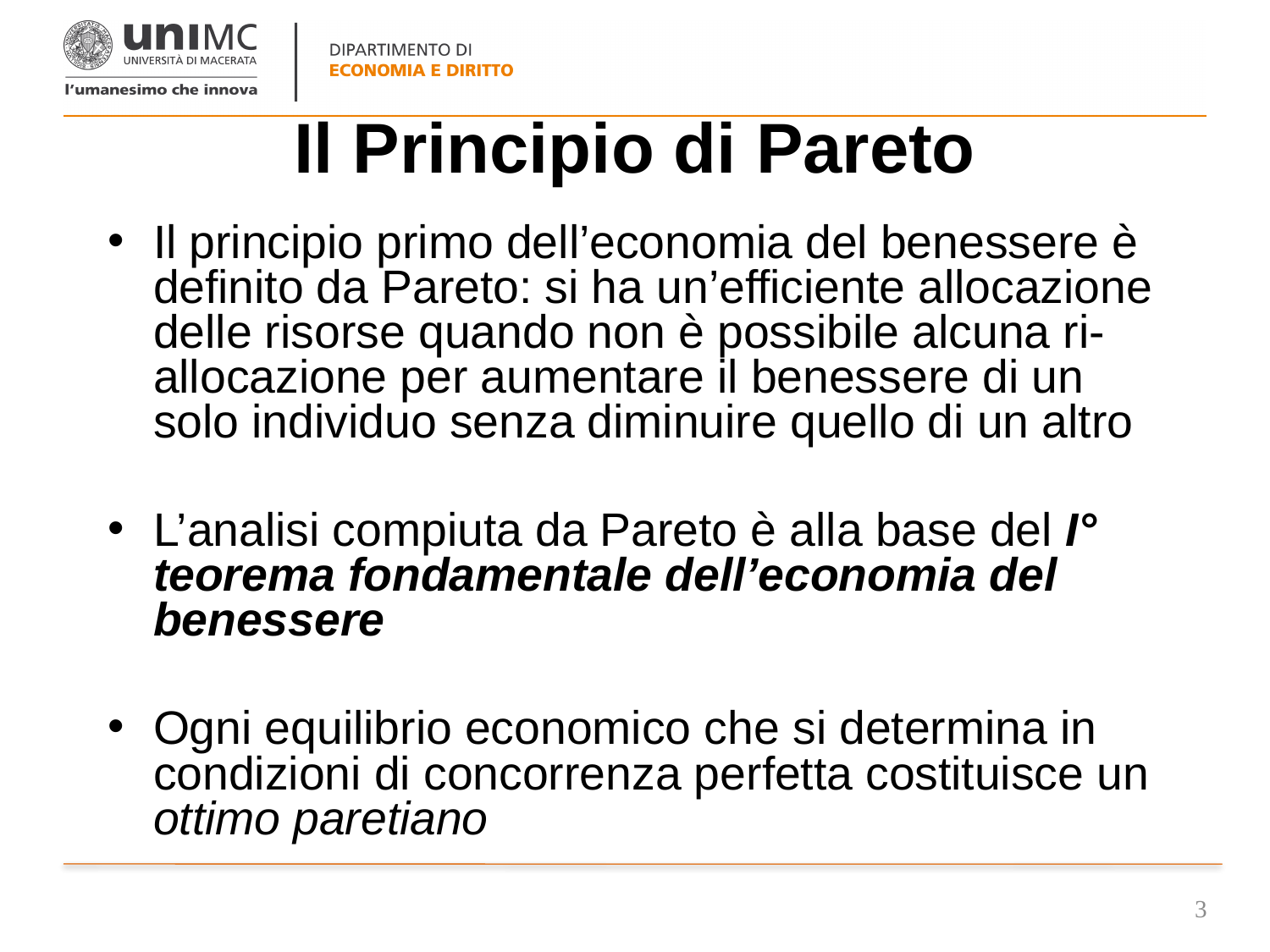

# Il Principio di Pareto
Il principio primo dell’economia del benessere è definito da Pareto: si ha un’efficiente allocazione delle risorse quando non è possibile alcuna ri-allocazione per aumentare il benessere di un solo individuo senza diminuire quello di un altro

L’analisi compiuta da Pareto è alla base del I° teorema fondamentale dell’economia del benessere

Ogni equilibrio economico che si determina in condizioni di concorrenza perfetta costituisce un ottimo paretiano
3